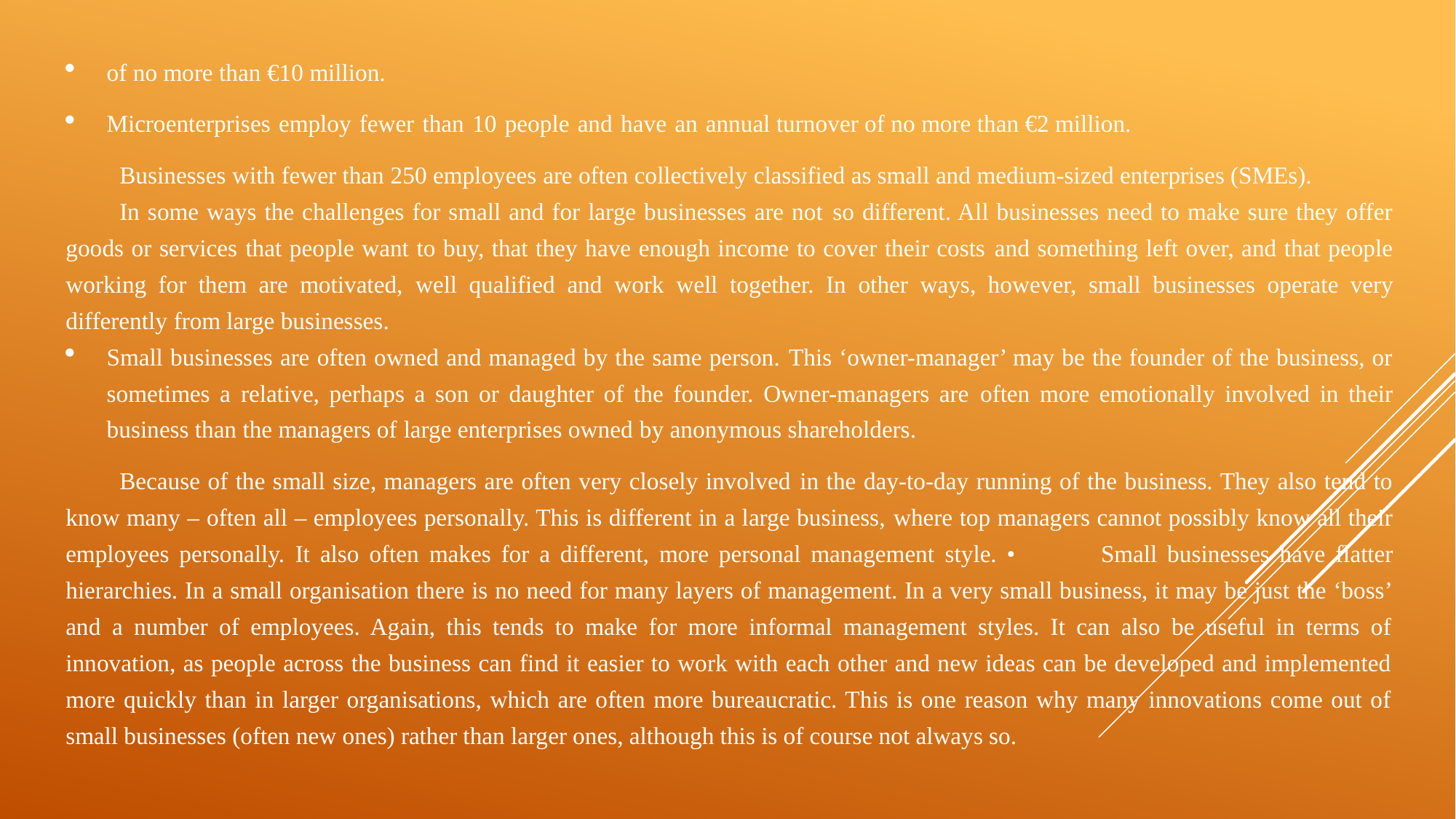

of no more than €10 million.
Microenterprises employ fewer than 10 people and have an annual turnover of no more than €2 million.
Businesses with fewer than 250 employees are often collectively classified as small and medium-sized enterprises (SMEs).
In some ways the challenges for small and for large businesses are not so different. All businesses need to make sure they offer goods or services that people want to buy, that they have enough income to cover their costs and something left over, and that people working for them are motivated, well qualified and work well together. In other ways, however, small businesses operate very differently from large businesses.
Small businesses are often owned and managed by the same person. This ‘owner-manager’ may be the founder of the business, or sometimes a relative, perhaps a son or daughter of the founder. Owner-managers are often more emotionally involved in their business than the managers of large enterprises owned by anonymous shareholders.
Because of the small size, managers are often very closely involved in the day-to-day running of the business. They also tend to know many – often all – employees personally. This is different in a large business, where top managers cannot possibly know all their employees personally. It also often makes for a different, more personal management style. •	Small businesses have flatter hierarchies. In a small organisation there is no need for many layers of management. In a very small business, it may be just the ‘boss’ and a number of employees. Again, this tends to make for more informal management styles. It can also be useful in terms of innovation, as people across the business can find it easier to work with each other and new ideas can be developed and implemented more quickly than in larger organisations, which are often more bureaucratic. This is one reason why many innovations come out of small businesses (often new ones) rather than larger ones, although this is of course not always so.